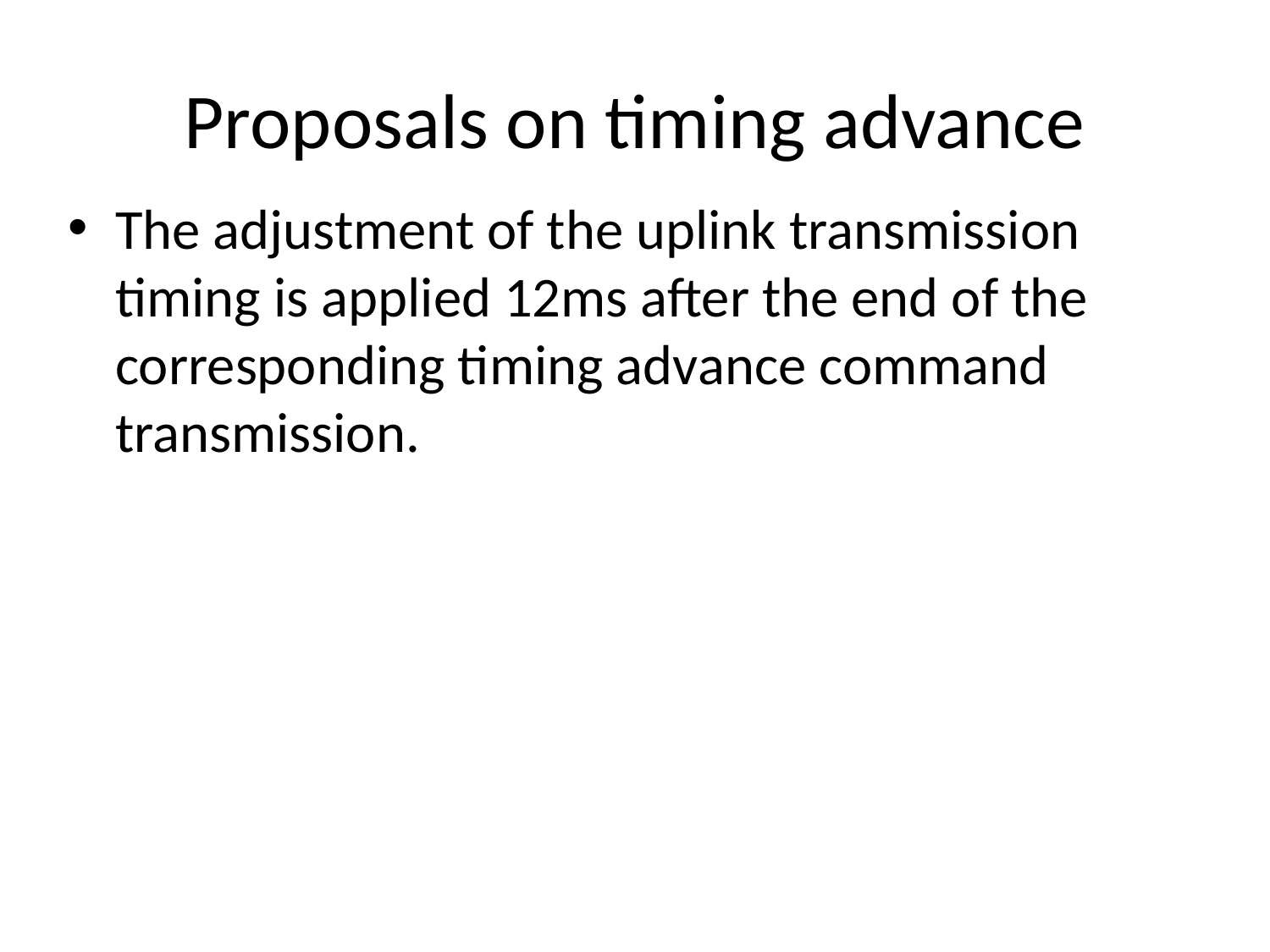

# Proposals on timing advance
The adjustment of the uplink transmission timing is applied 12ms after the end of the corresponding timing advance command transmission.